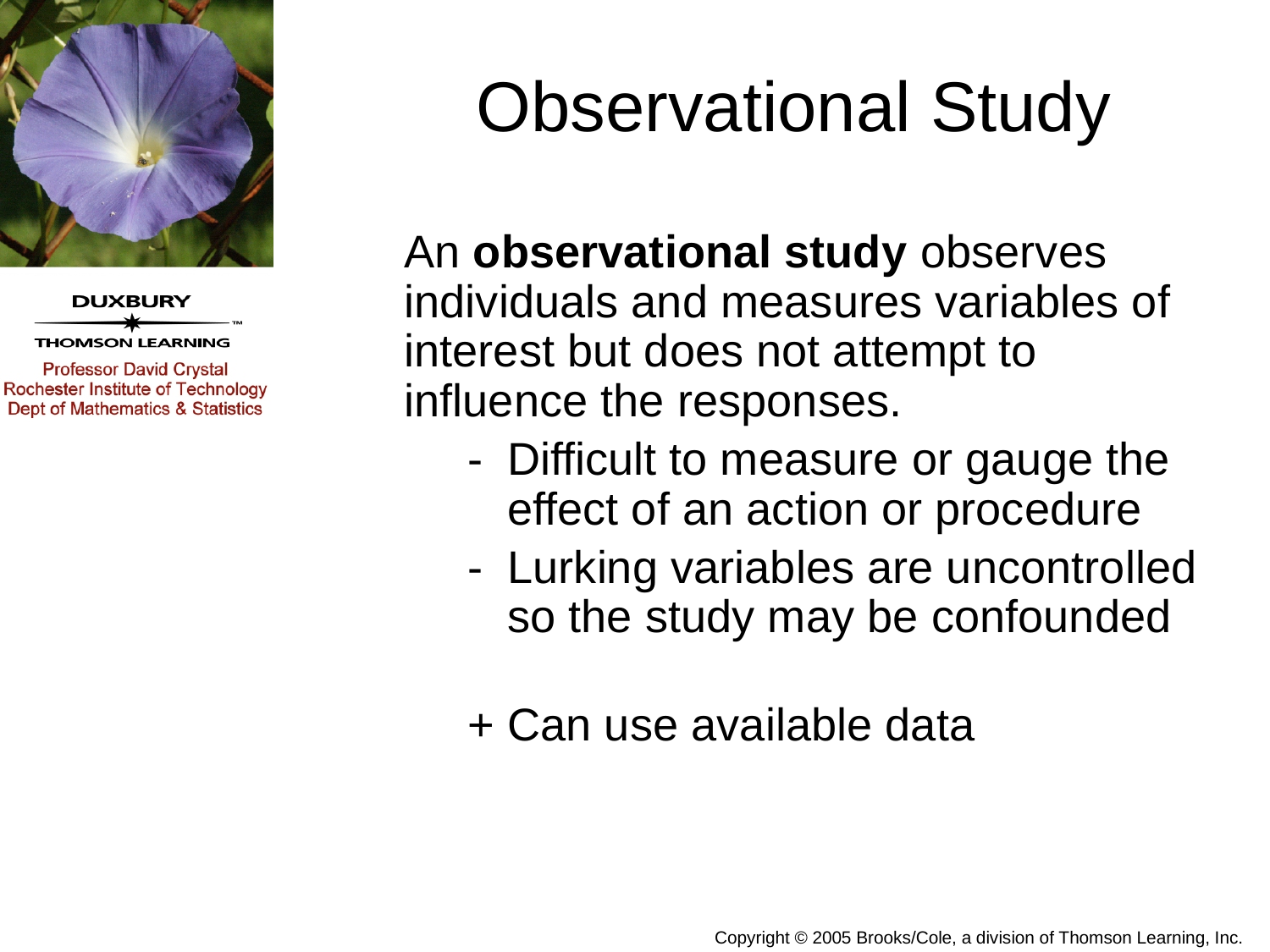

# Observational Study
An observational study observes individuals and measures variables of interest but does not attempt to influence the responses.
-	Difficult to measure or gauge the effect of an action or procedure
-	Lurking variables are uncontrolled so the study may be confounded
+	Can use available data